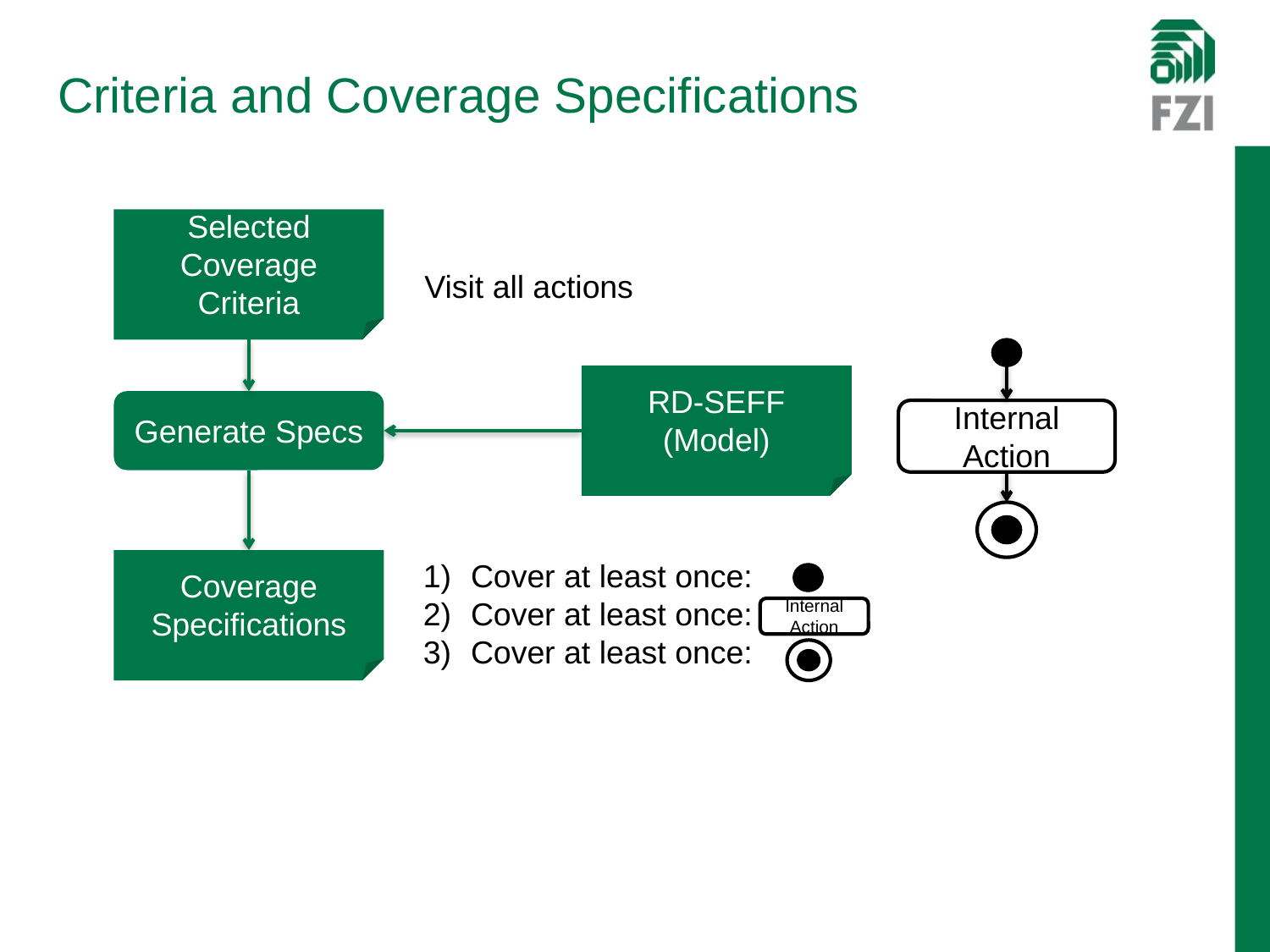

# Criteria and Coverage Specifications
Selected Coverage Criteria
Visit all actions

RD-SEFF
(Model)
Generate Specs
Internal Action

Coverage Specifications
Cover at least once:
Cover at least once:
Cover at least once:

Internal Action